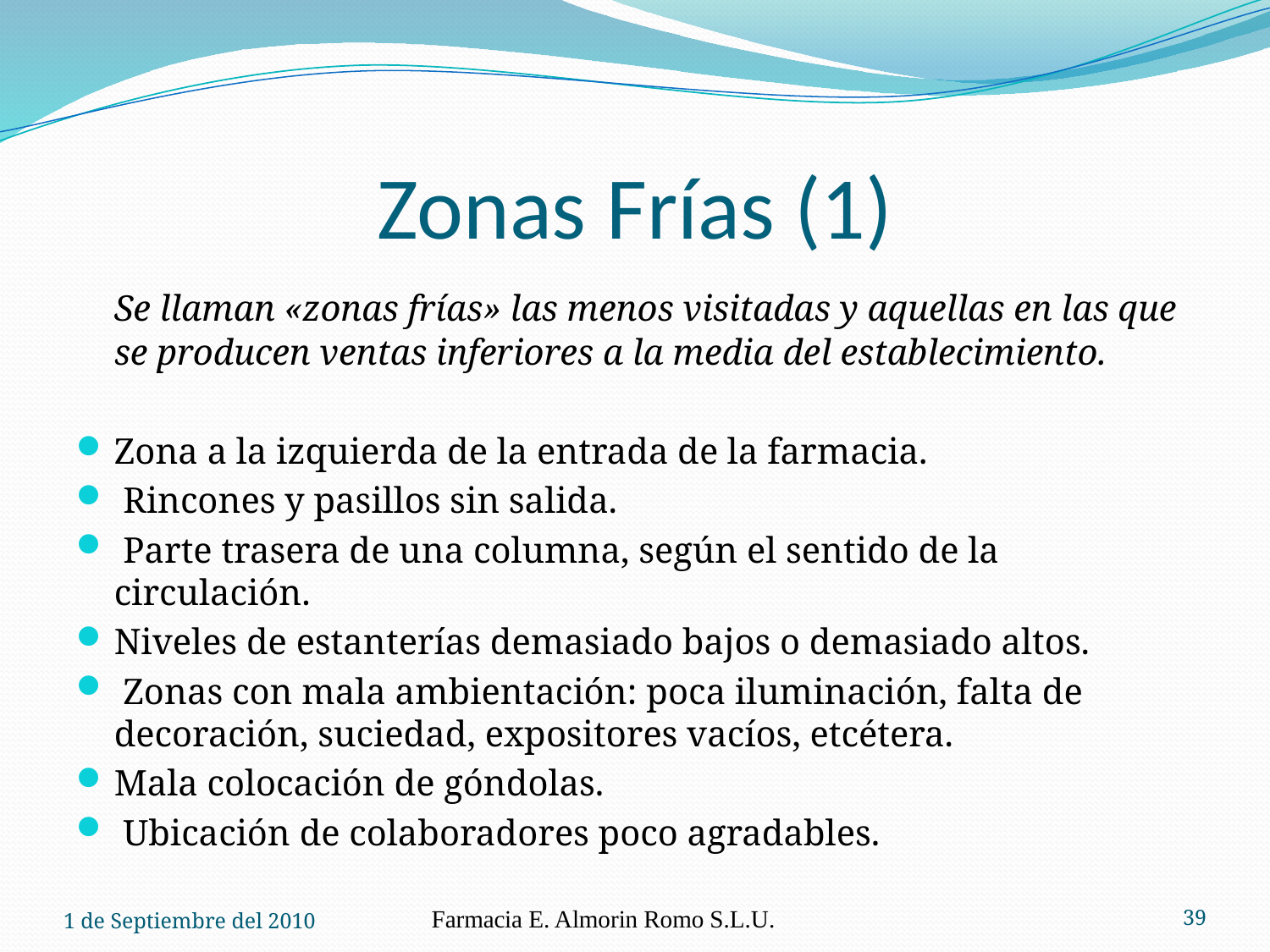

# Zonas Frías (1)
	Se llaman «zonas frías» las menos visitadas y aquellas en las que se producen ventas inferiores a la media del establecimiento.

Zona a la izquierda de la entrada de la farmacia.
 Rincones y pasillos sin salida.
 Parte trasera de una columna, según el sentido de la circulación.
Niveles de estanterías demasiado bajos o demasiado altos.
 Zonas con mala ambientación: poca iluminación, falta de decoración, suciedad, expositores vacíos, etcétera.
Mala colocación de góndolas.
 Ubicación de colaboradores poco agradables.
1 de Septiembre del 2010
Farmacia E. Almorin Romo S.L.U.
39